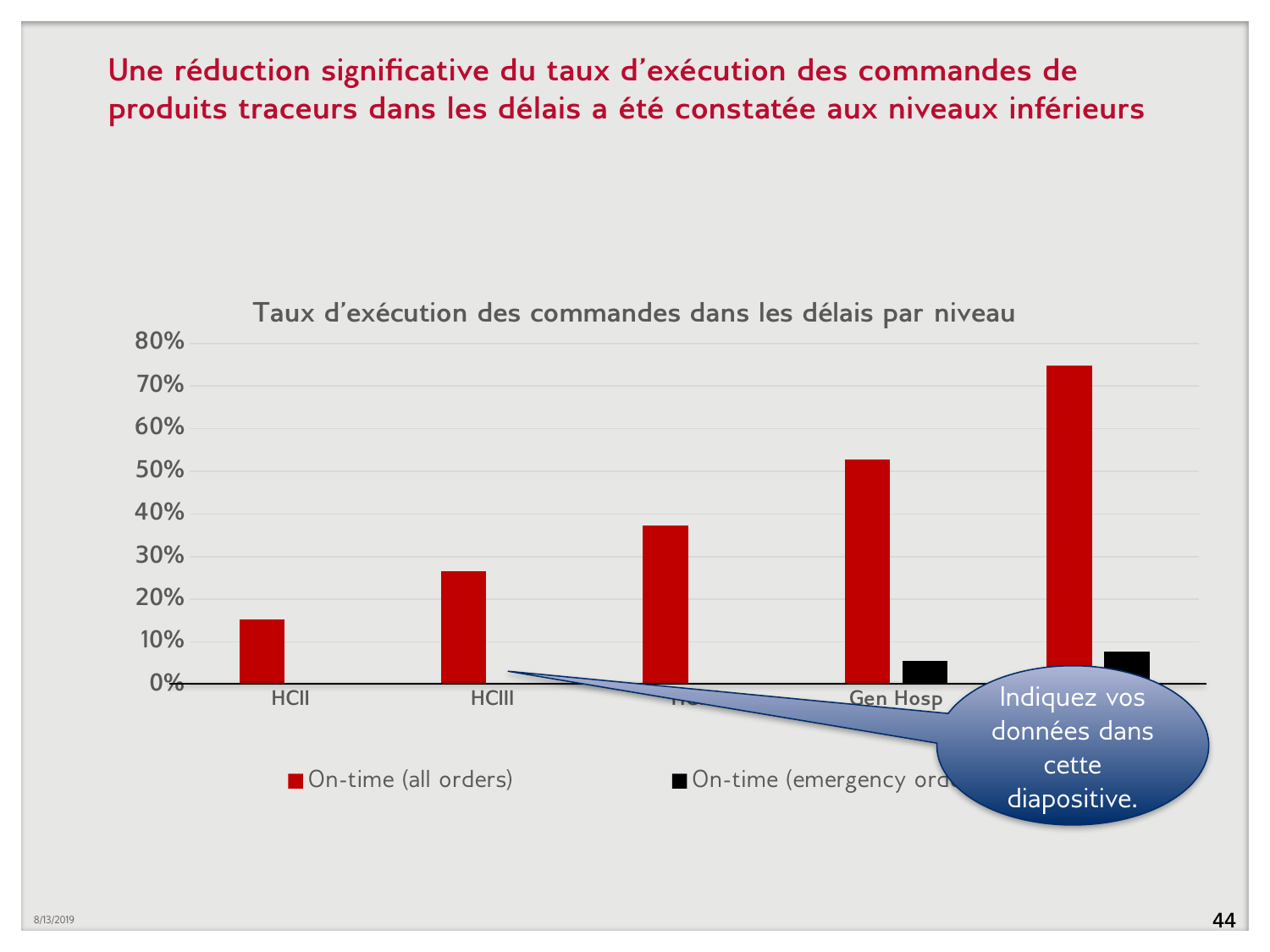

# Une réduction significative du taux d’exécution des commandes de produits traceurs dans les délais a été constatée aux niveaux inférieurs

### Chart: Taux d’exécution des commandes dans les délais par niveau

| Category | On-time (all orders) | On-time (emergency orders) |
|---|---|---|
| HCII | 0.1527956989247312 | None |
| HCIII | 0.2658381502890173 | None |
| HCiV | 0.37325349301397204 | None |
| Gen Hosp | 0.5287037037037037 | 0.05555555555555555 |
| Reg Ref | 0.7487179487179486 | 0.07692307692307693 |
Indiquez vos données dans cette diapositive.
8/13/2019
44